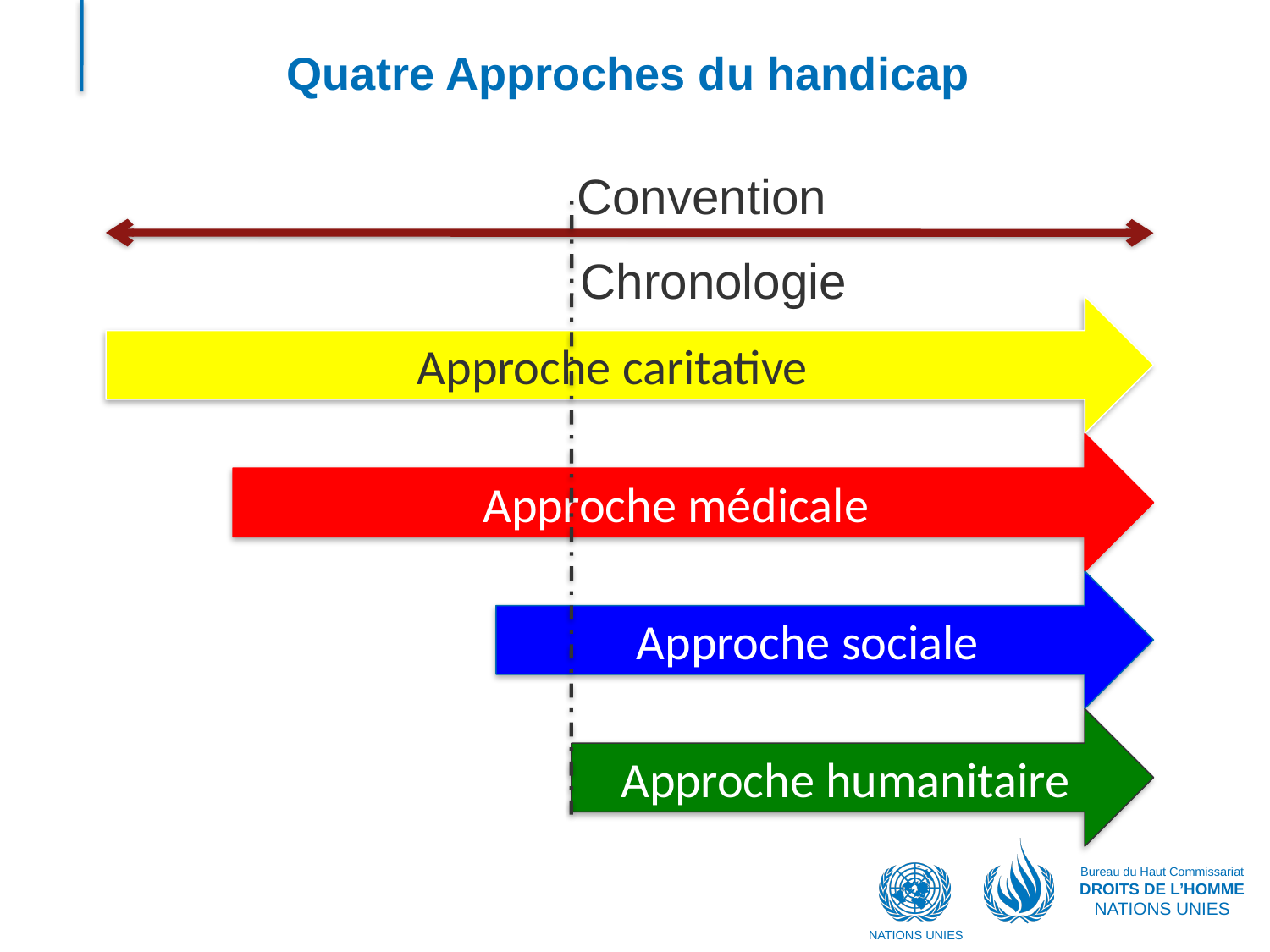

# Quatre Approches du handicap
Convention
Chronologie
Approche caritative
Approche médicale
Approche sociale
Approche humanitaire
Bureau du Haut Commissariat
DROITS DE L’HOMME
NATIONS UNIES
NATIONS UNIES